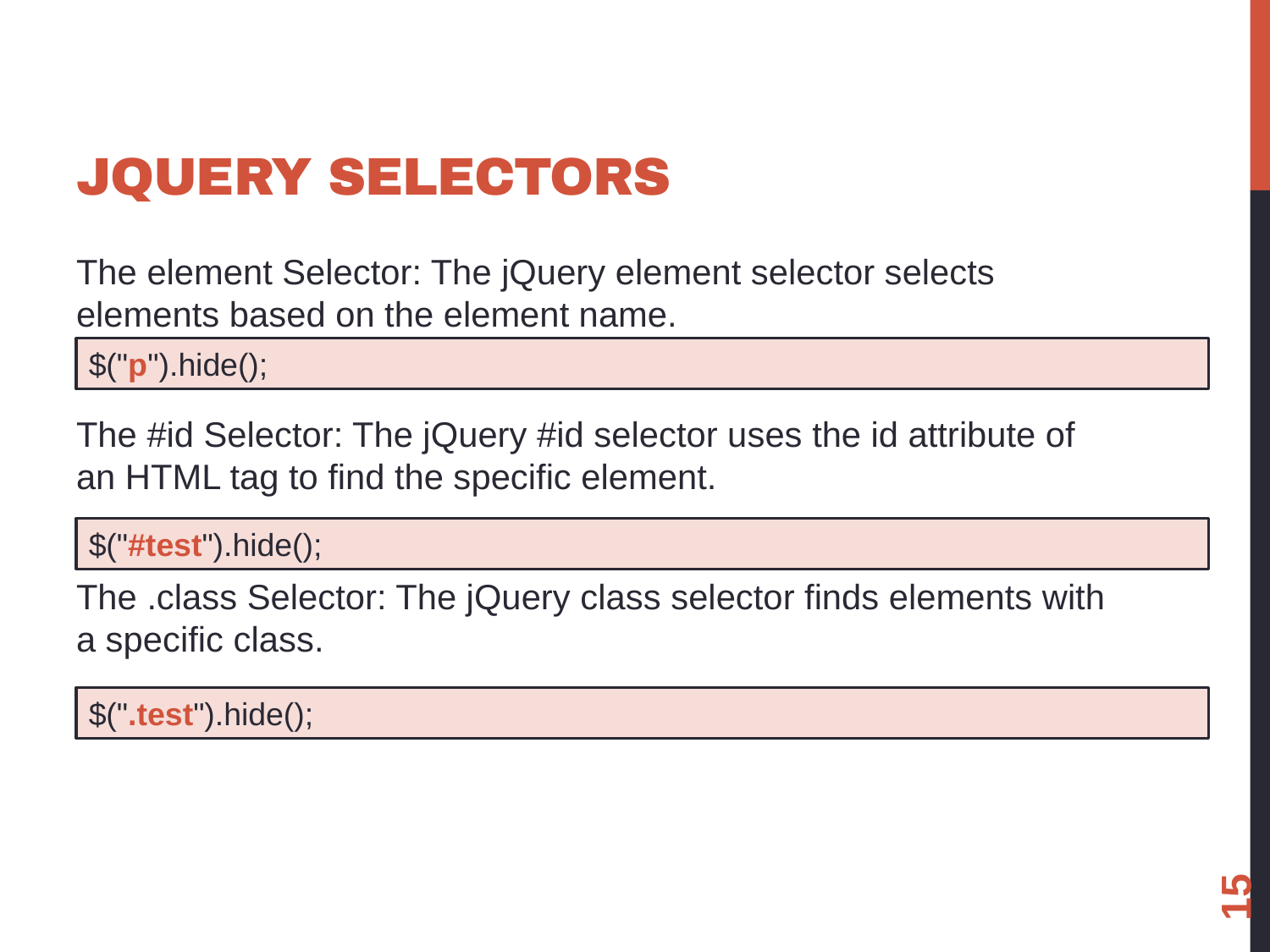

# jQuery Selectors
The element Selector: The jQuery element selector selects elements based on the element name.

The #id Selector: The jQuery #id selector uses the id attribute of an HTML tag to find the specific element.

The .class Selector: The jQuery class selector finds elements with a specific class.

$("p").hide();
$("#test").hide();
$(".test").hide();
15